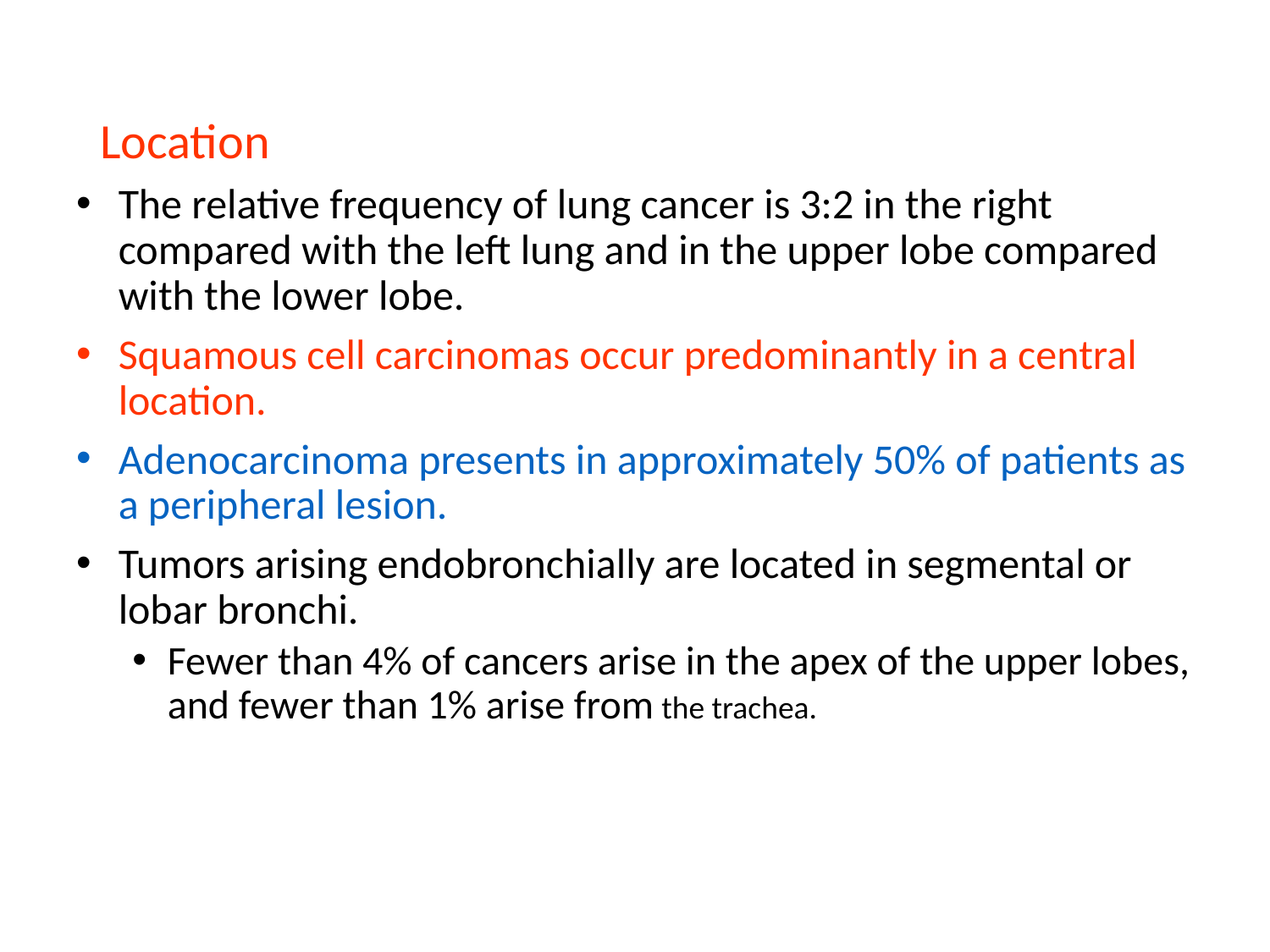

# Location
The relative frequency of lung cancer is 3:2 in the right compared with the left lung and in the upper lobe compared with the lower lobe.
Squamous cell carcinomas occur predominantly in a central location.
Adenocarcinoma presents in approximately 50% of patients as a peripheral lesion.
Tumors arising endobronchially are located in segmental or lobar bronchi.
Fewer than 4% of cancers arise in the apex of the upper lobes, and fewer than 1% arise from the trachea.